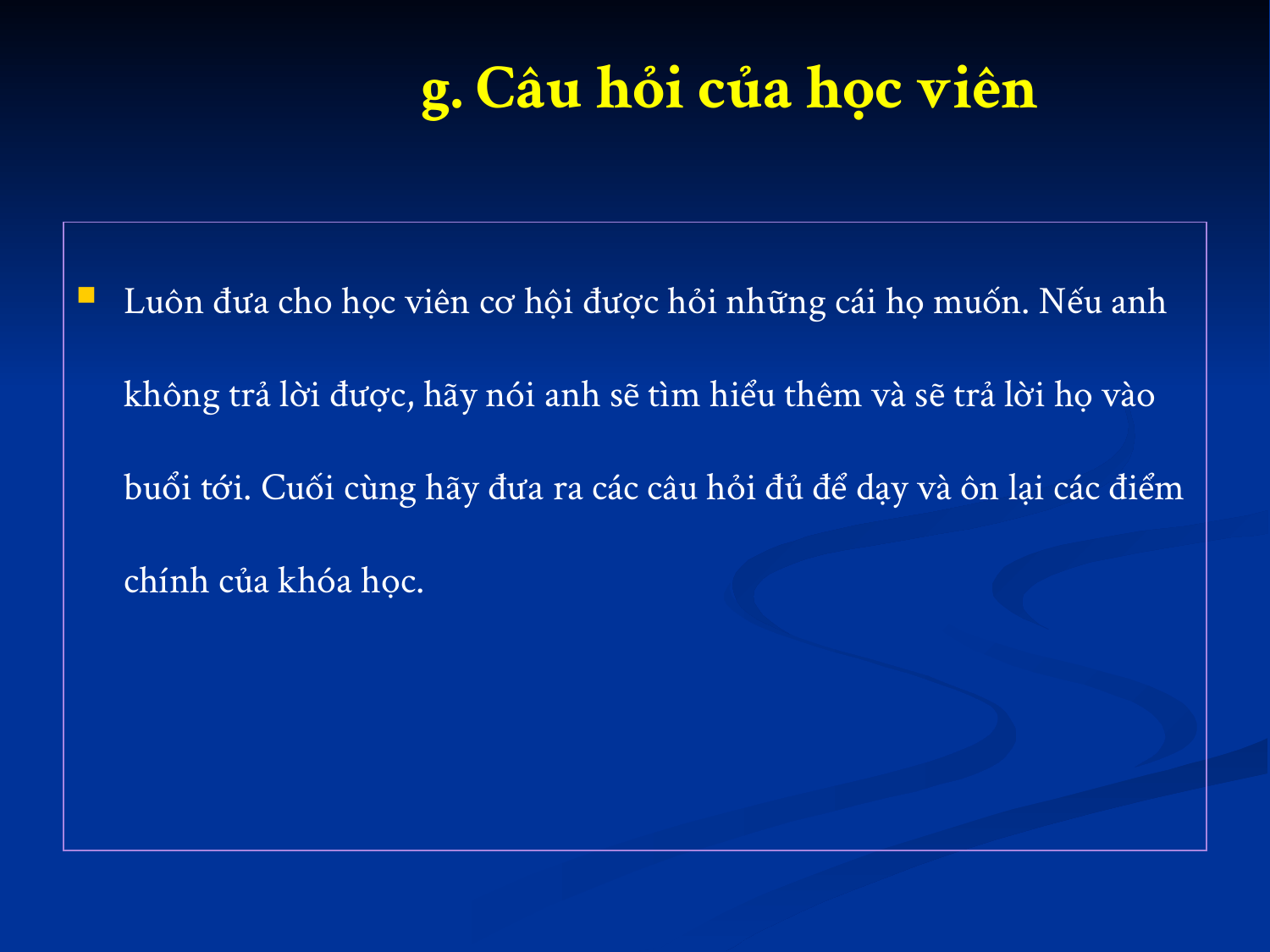

# g. Câu hỏi của học viên
Luôn đưa cho học viên cơ hội được hỏi những cái họ muốn. Nếu anh không trả lời được, hãy nói anh sẽ tìm hiểu thêm và sẽ trả lời họ vào buổi tới. Cuối cùng hãy đưa ra các câu hỏi đủ để dạy và ôn lại các điểm chính của khóa học.